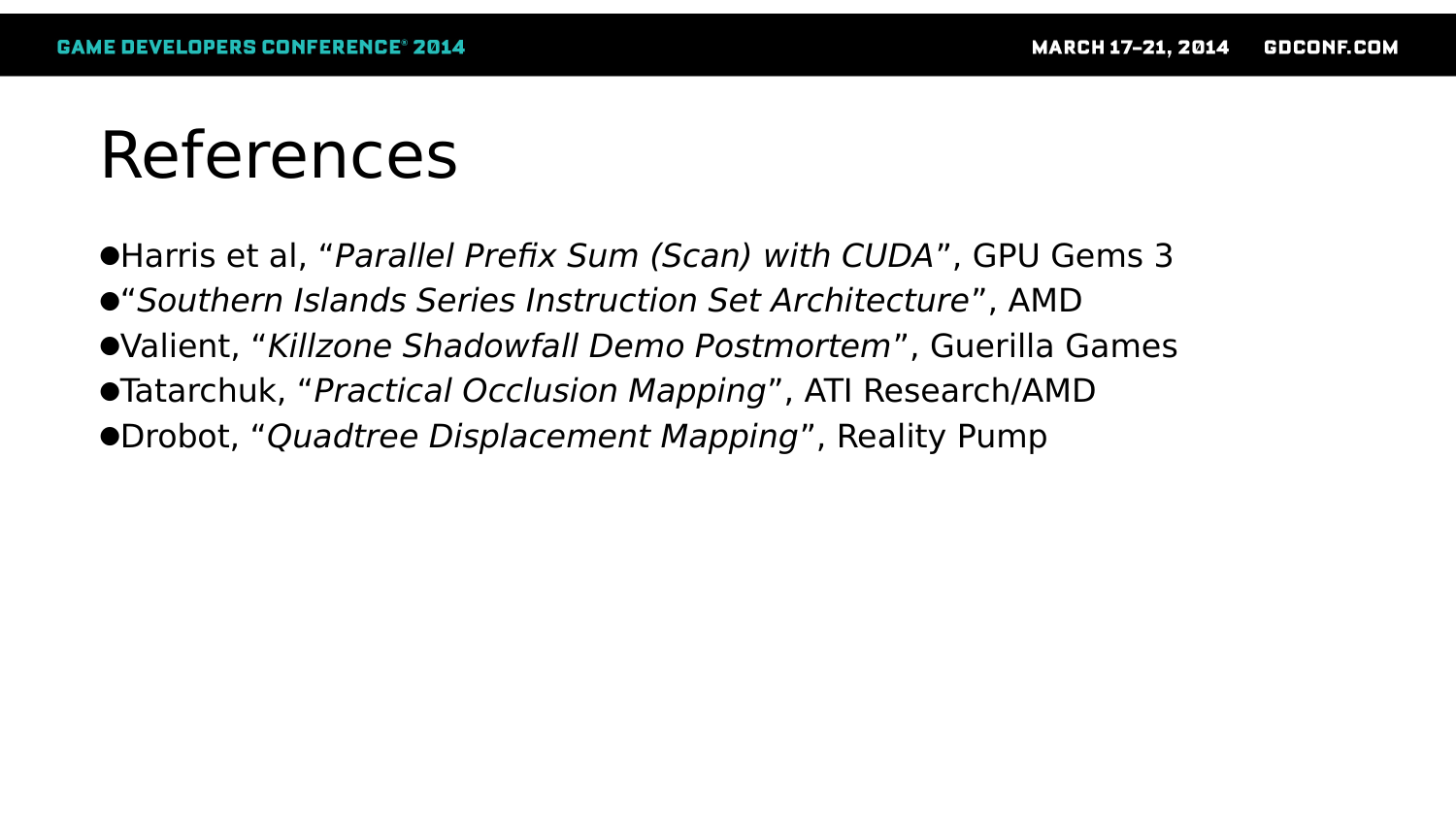

# References
Harris et al, “Parallel Prefix Sum (Scan) with CUDA”, GPU Gems 3
“Southern Islands Series Instruction Set Architecture”, AMD
Valient, “Killzone Shadowfall Demo Postmortem”, Guerilla Games
Tatarchuk, “Practical Occlusion Mapping”, ATI Research/AMD
Drobot, “Quadtree Displacement Mapping”, Reality Pump